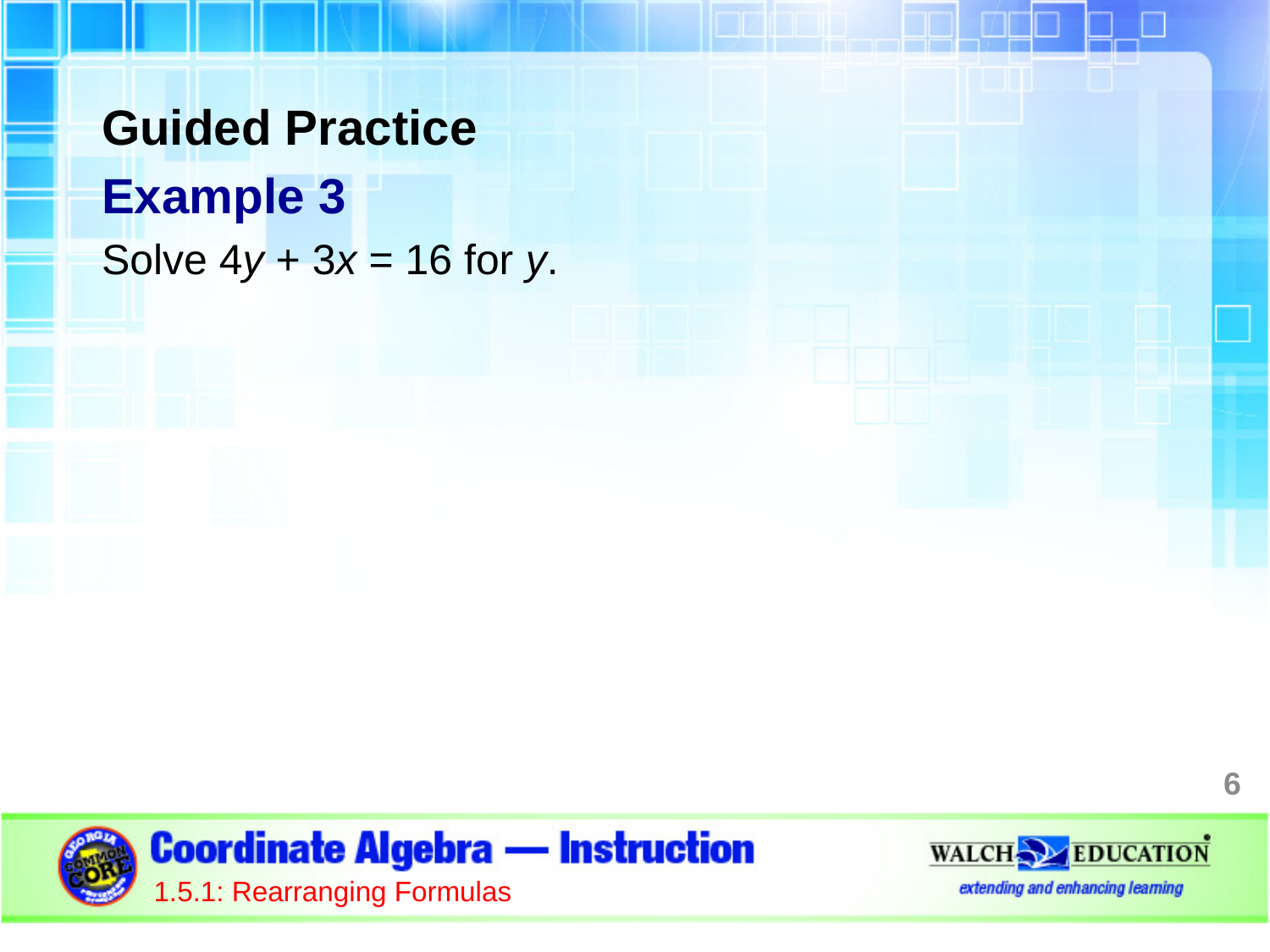

Guided Practice
Example 3
Solve 4y + 3x = 16 for y.

6
1.5.1: Rearranging Formulas